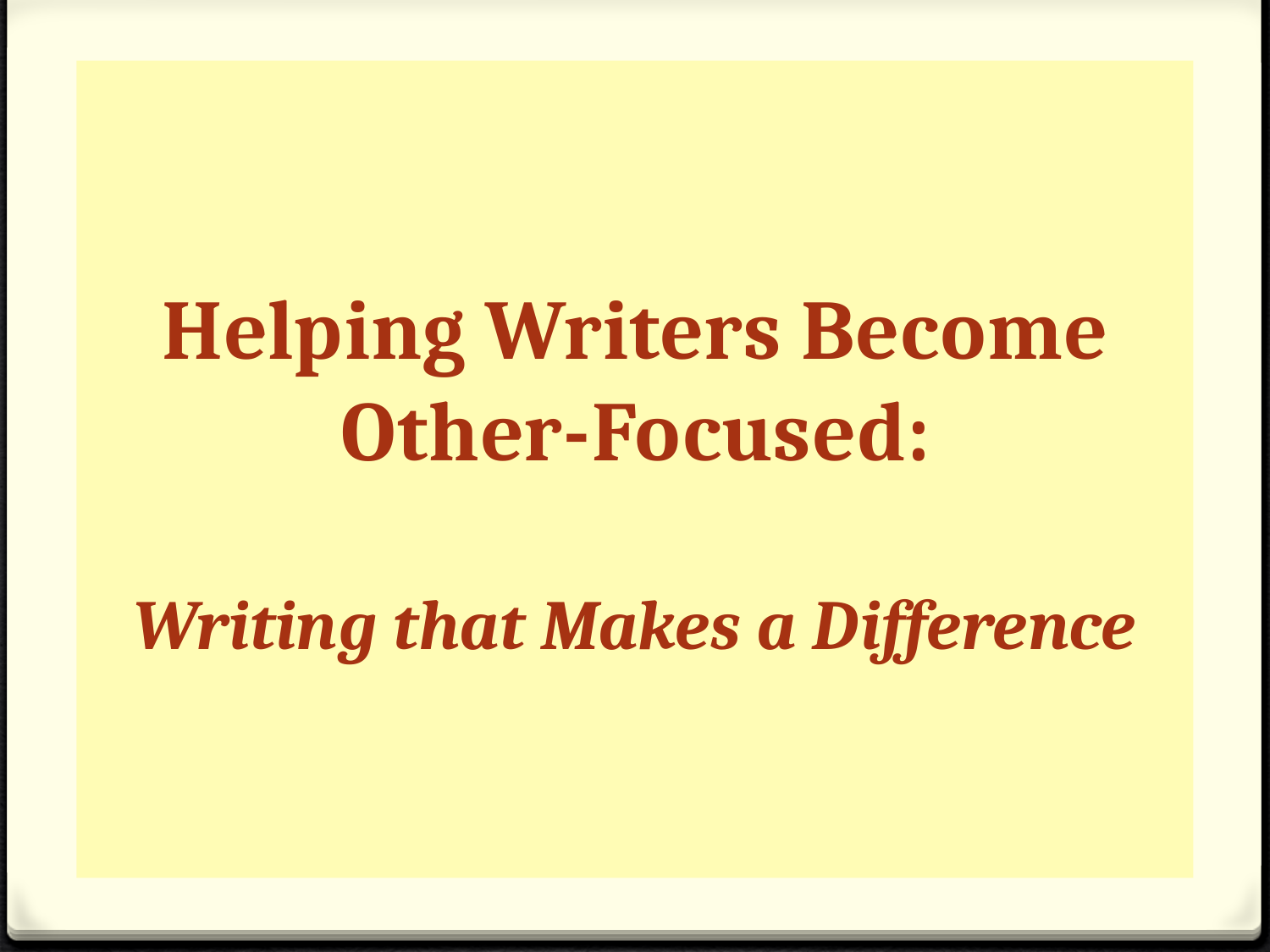

# Helping Writers Become Other-Focused: Writing that Makes a Difference